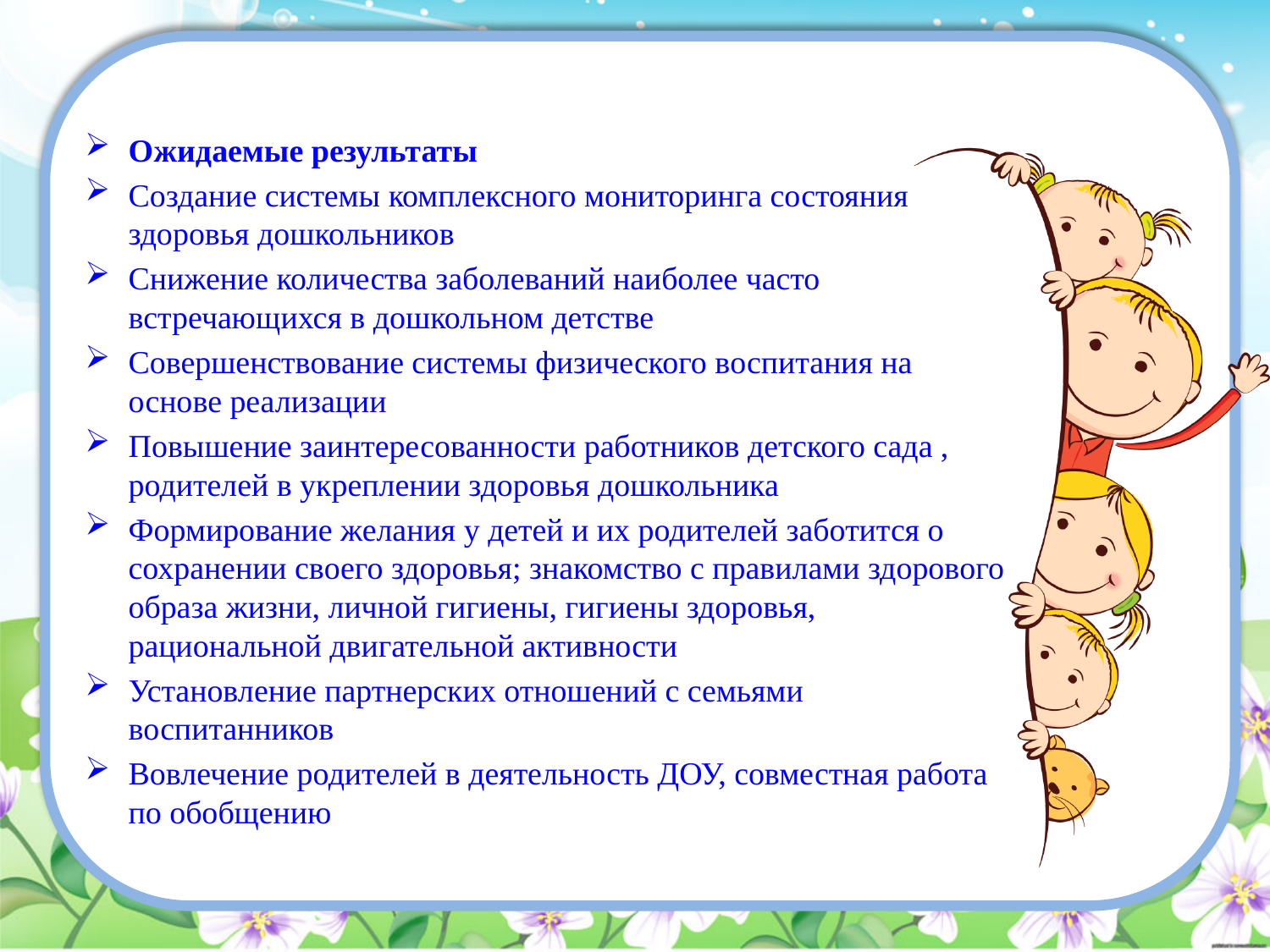

#
Ожидаемые результаты
Создание системы комплексного мониторинга состояния здоровья дошкольников
Снижение количества заболеваний наиболее часто встречающихся в дошкольном детстве
Совершенствование системы физического воспитания на основе реализации
Повышение заинтересованности работников детского сада , родителей в укреплении здоровья дошкольника
Формирование желания у детей и их родителей заботится о сохранении своего здоровья; знакомство с правилами здорового образа жизни, личной гигиены, гигиены здоровья, рациональной двигательной активности
Установление партнерских отношений с семьями воспитанников
Вовлечение родителей в деятельность ДОУ, совместная работа по обобщению